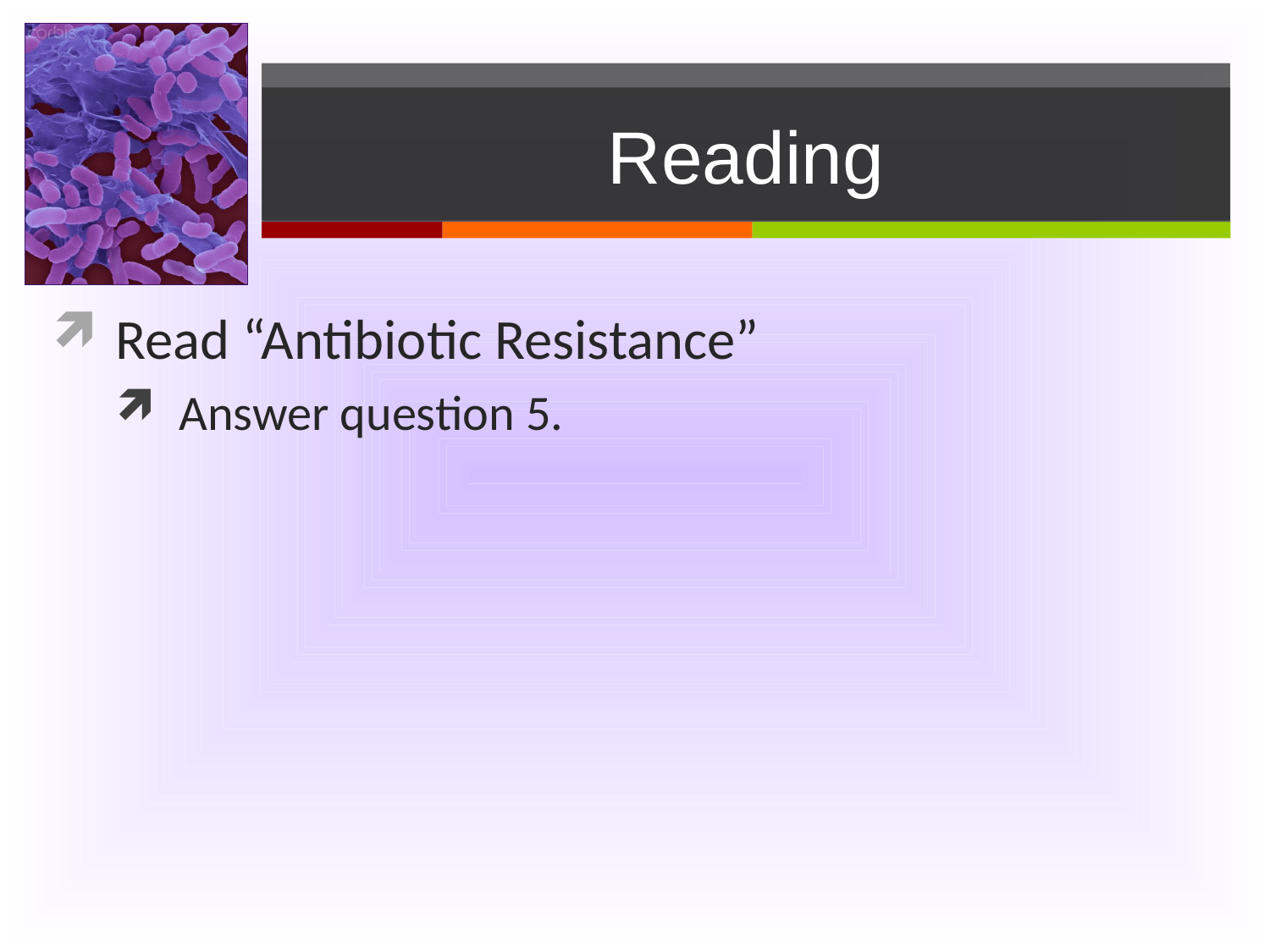

# Reading
Read “Antibiotic Resistance”
Answer question 5.